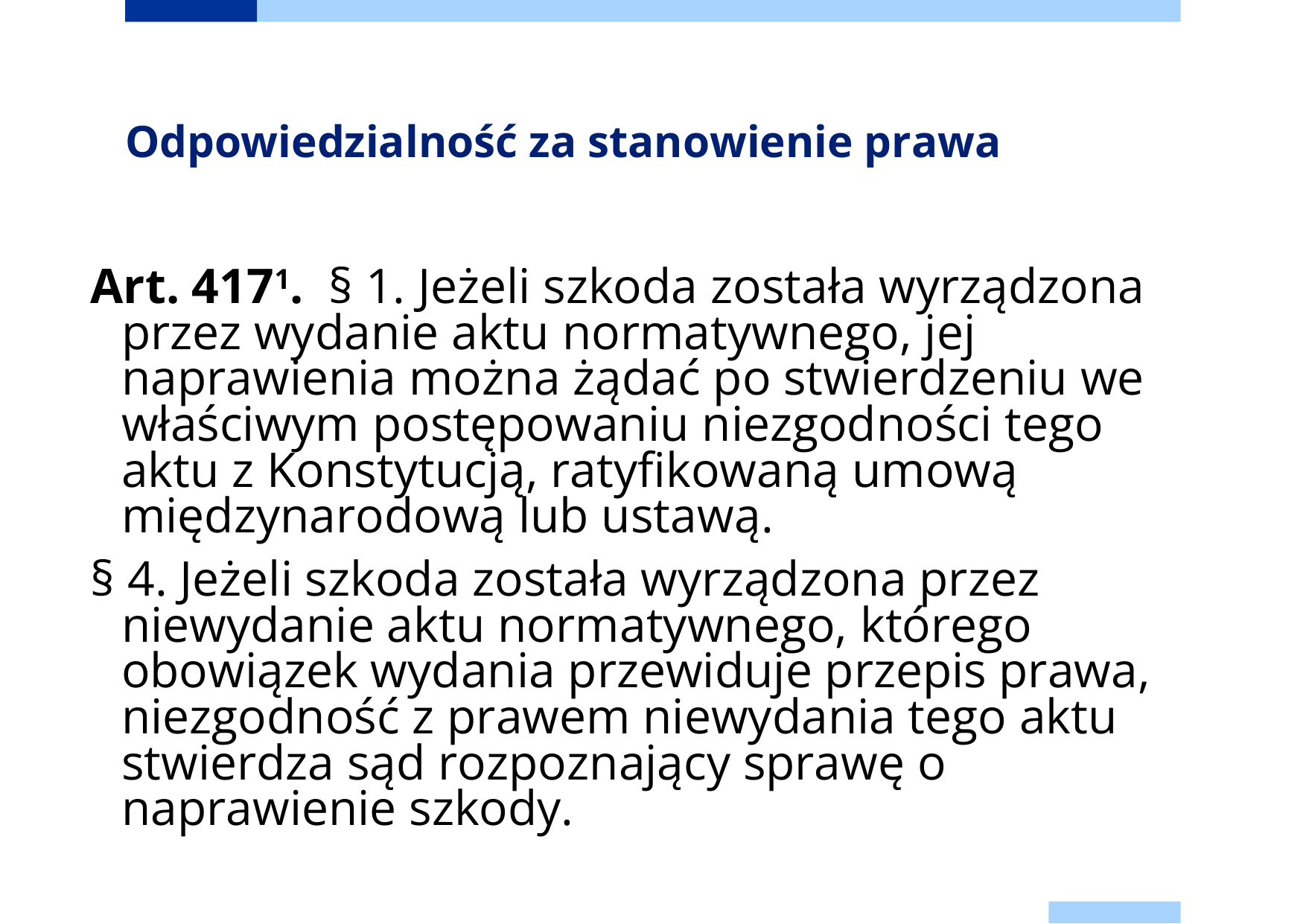

# Odpowiedzialność za stanowienie prawa
Art. 4171.  § 1. Jeżeli szkoda została wyrządzona przez wydanie aktu normatywnego, jej naprawienia można żądać po stwierdzeniu we właściwym postępowaniu niezgodności tego aktu z Konstytucją, ratyfikowaną umową międzynarodową lub ustawą.
§ 4. Jeżeli szkoda została wyrządzona przez niewydanie aktu normatywnego, którego obowiązek wydania przewiduje przepis prawa, niezgodność z prawem niewydania tego aktu stwierdza sąd rozpoznający sprawę o naprawienie szkody.